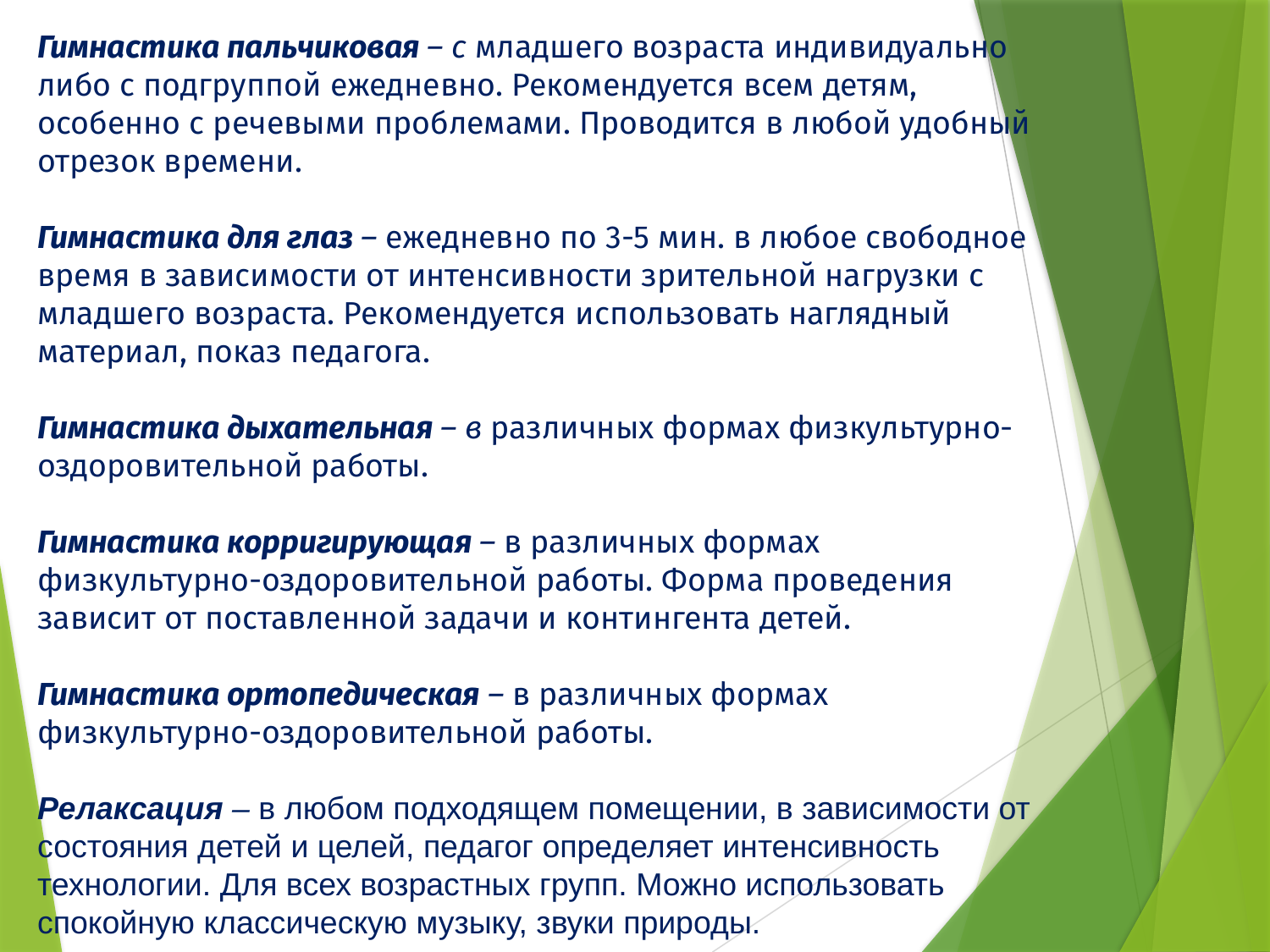

Гимнастика пальчиковая – с младшего возраста индивидуально либо с подгруппой ежедневно. Рекомендуется всем детям, особенно с речевыми проблемами. Проводится в любой удобный отрезок времени.

Гимнастика для глаз – ежедневно по 3-5 мин. в любое свободное время в зависимости от интенсивности зрительной нагрузки с младшего возраста. Рекомендуется использовать наглядный материал, показ педагога.

Гимнастика дыхательная – в различных формах физкультурно-оздоровительной работы.

Гимнастика корригирующая – в различных формах физкультурно-оздоровительной работы. Форма проведения зависит от поставленной задачи и контингента детей.

Гимнастика ортопедическая – в различных формах физкультурно-оздоровительной работы.

Релаксация – в любом подходящем помещении, в зависимости от состояния детей и целей, педагог определяет интенсивность технологии. Для всех возрастных групп. Можно использовать спокойную классическую музыку, звуки природы.